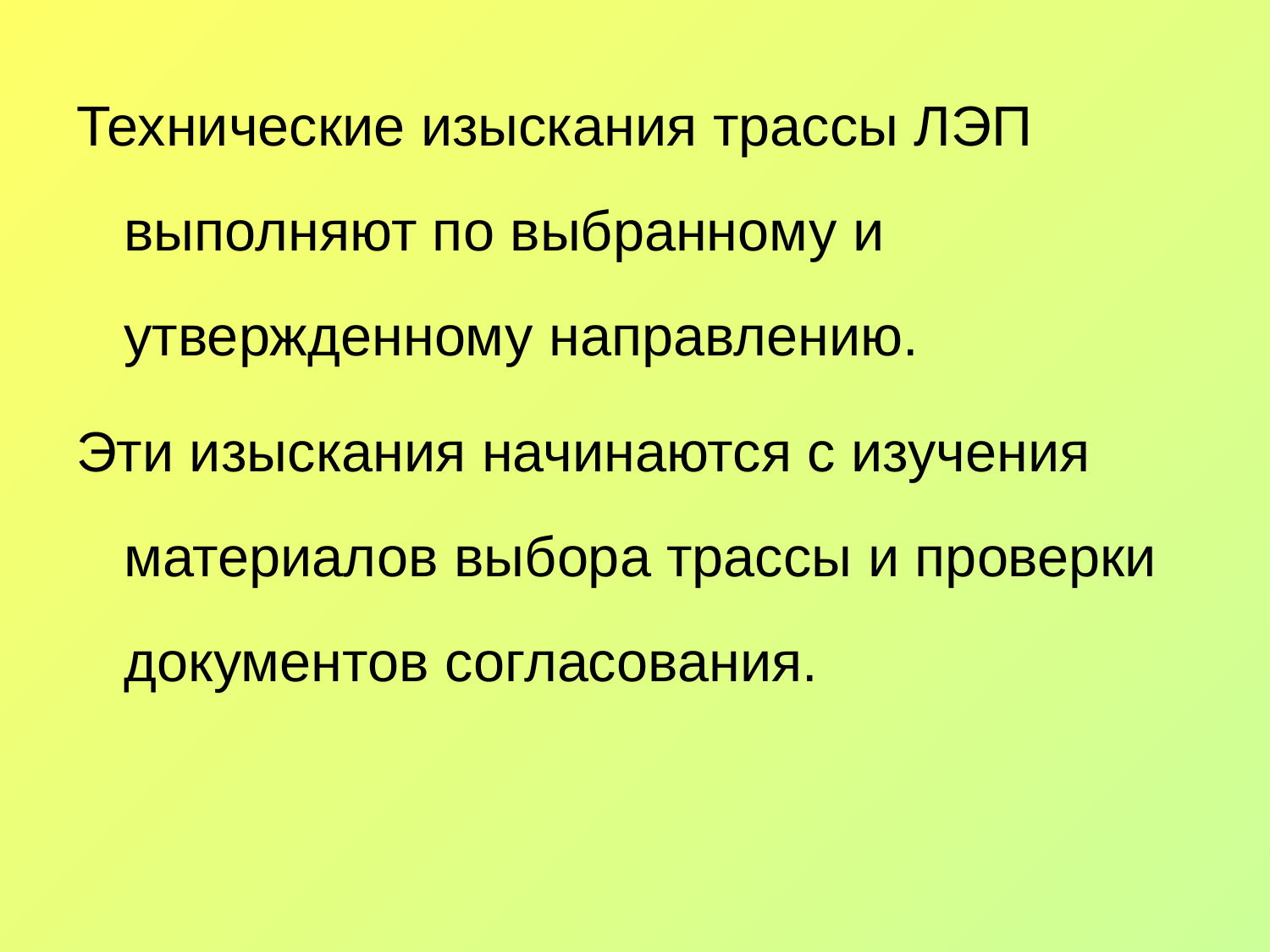

Технические изыскания трассы ЛЭП выполняют по выбранному и утвержденному направлению.
Эти изыскания начинаются с изучения материалов выбора трассы и проверки документов согласования.